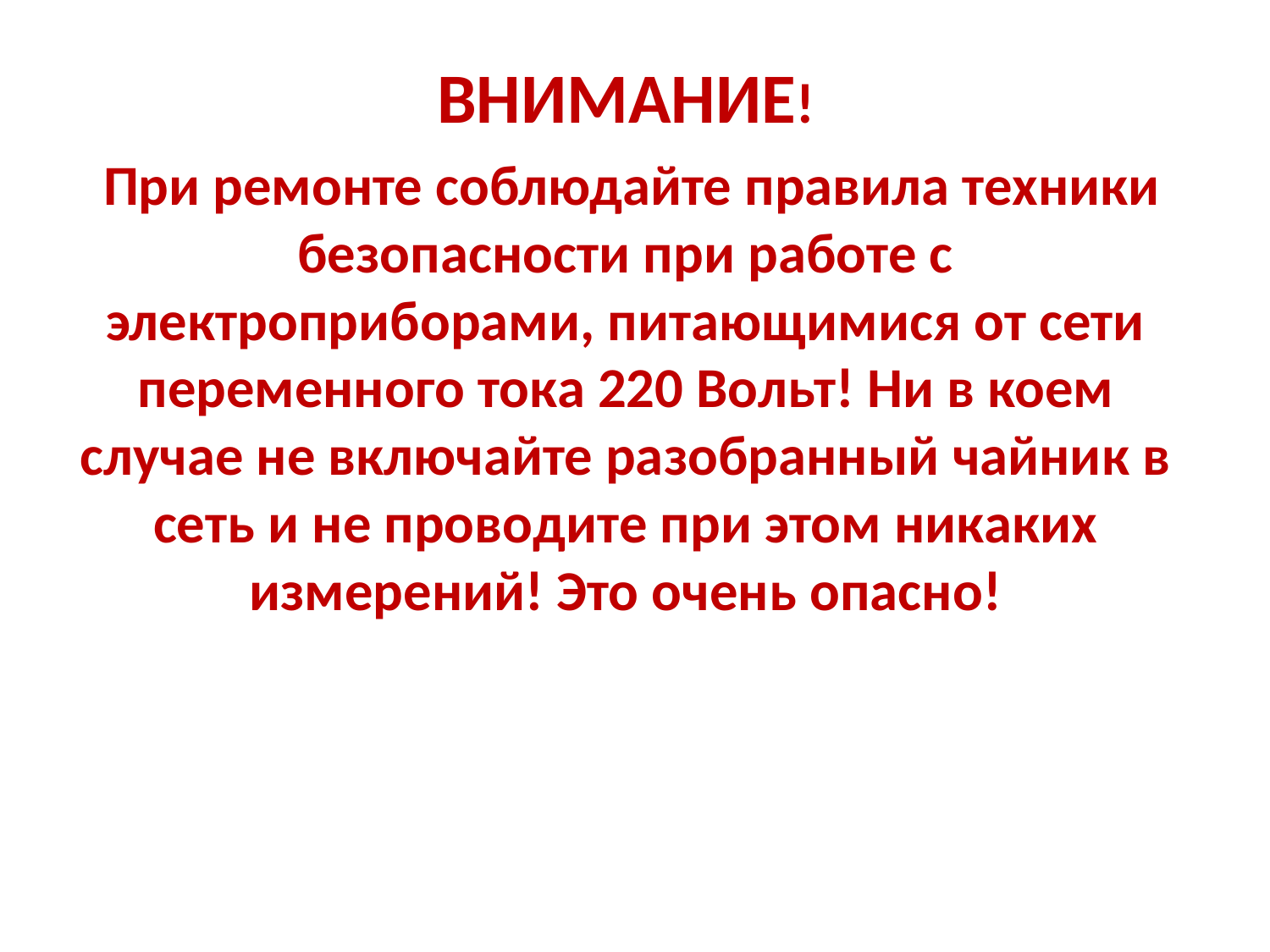

ВНИМАНИЕ!
 При ремонте соблюдайте правила техники безопасности при работе с электроприборами, питающимися от сети переменного тока 220 Вольт! Ни в коем случае не включайте разобранный чайник в сеть и не проводите при этом никаких измерений! Это очень опасно!